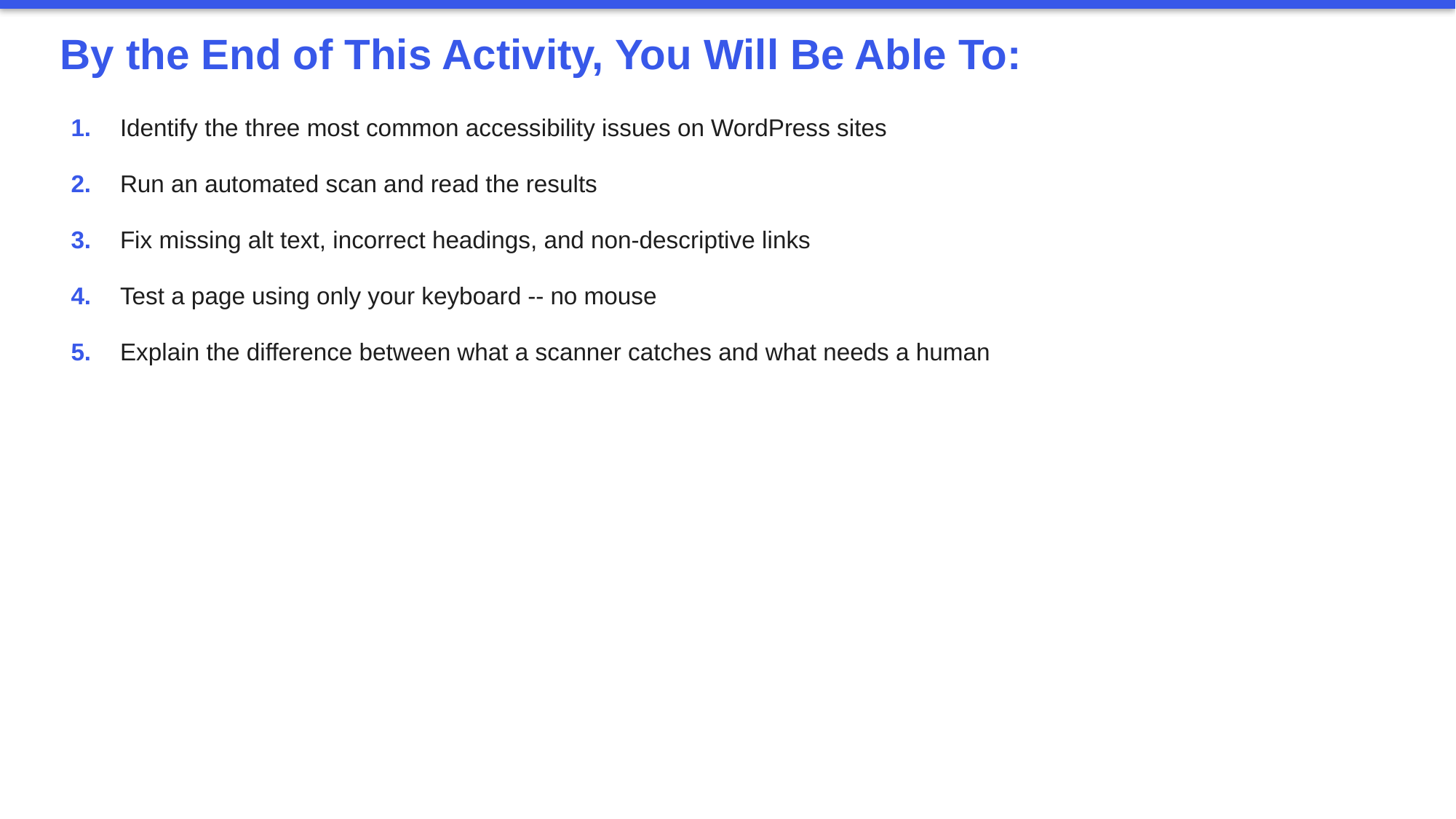

By the End of This Activity, You Will Be Able To:
1.	Identify the three most common accessibility issues on WordPress sites
2.	Run an automated scan and read the results
3.	Fix missing alt text, incorrect headings, and non-descriptive links
4.	Test a page using only your keyboard -- no mouse
5.	Explain the difference between what a scanner catches and what needs a human